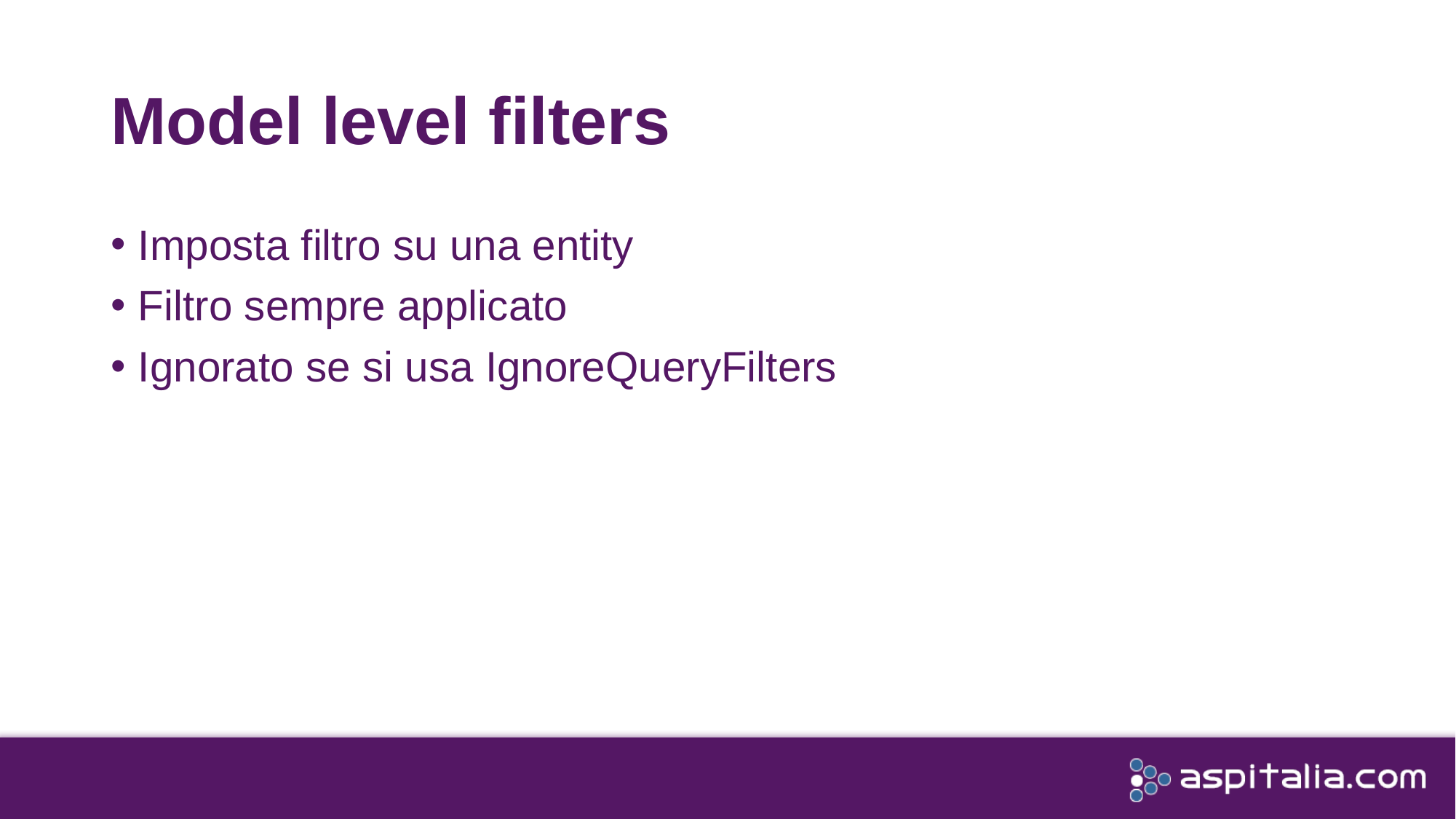

# Model level filters
Imposta filtro su una entity
Filtro sempre applicato
Ignorato se si usa IgnoreQueryFilters